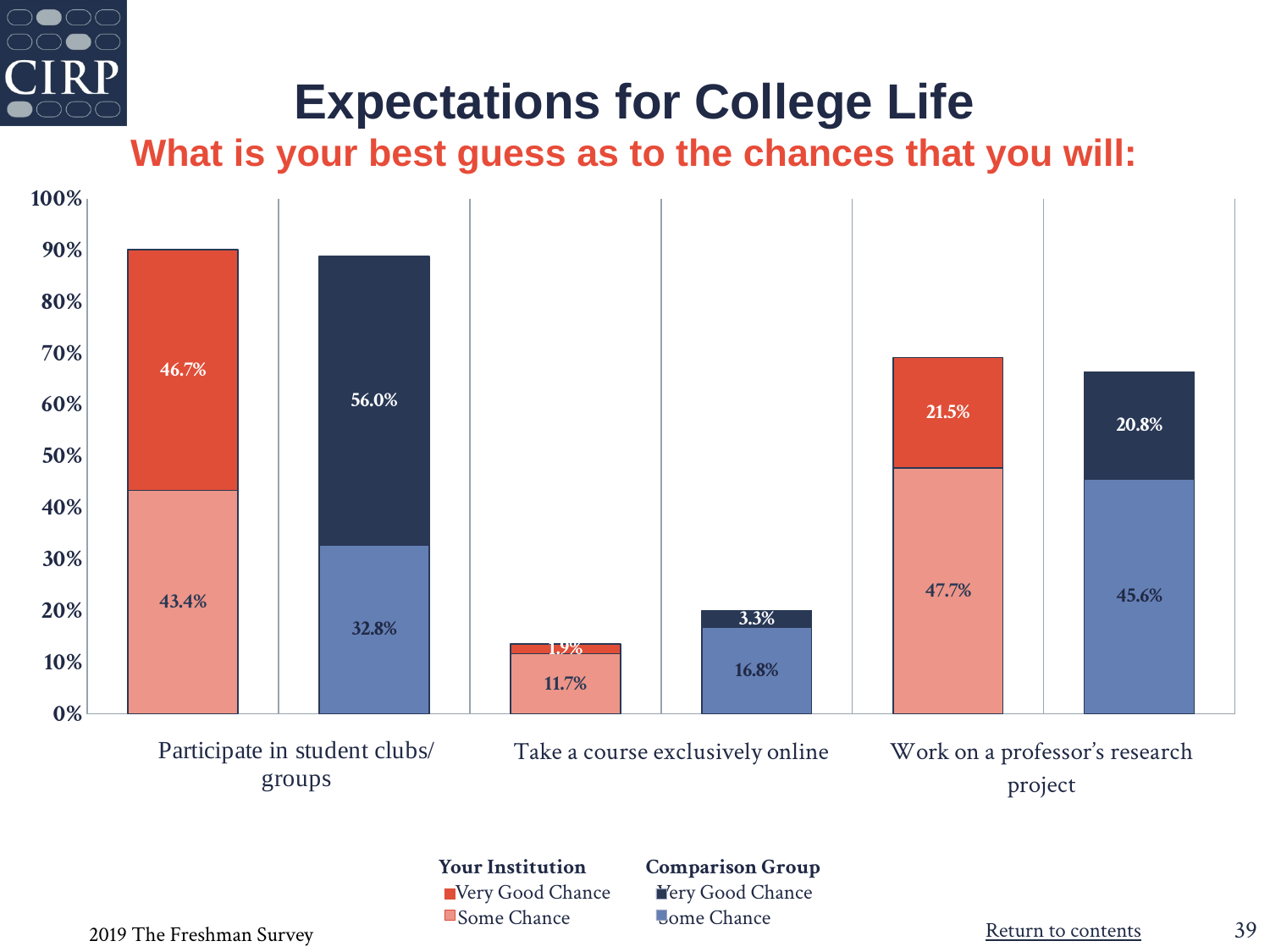

# Expectations for College Life What is your best guess as to the chances that you will:

### Chart

| Category | Some Chance | Very Good Chance |
|---|---|---|
| Your Institution | 0.434 | 0.467 |
| Comparison Group | 0.328 | 0.56 |
| Your Institution | 0.117 | 0.019 |
| Comparison Group | 0.168 | 0.033 |
| Your Institution | 0.477 | 0.215 |
| Comparison Group | 0.456 | 0.208 |
   Your Institution              Comparison Group
       Very Good Chance          Very Good Chance
       Some Chance                   Some Chance
2019 The Freshman Survey

Return to contents
39